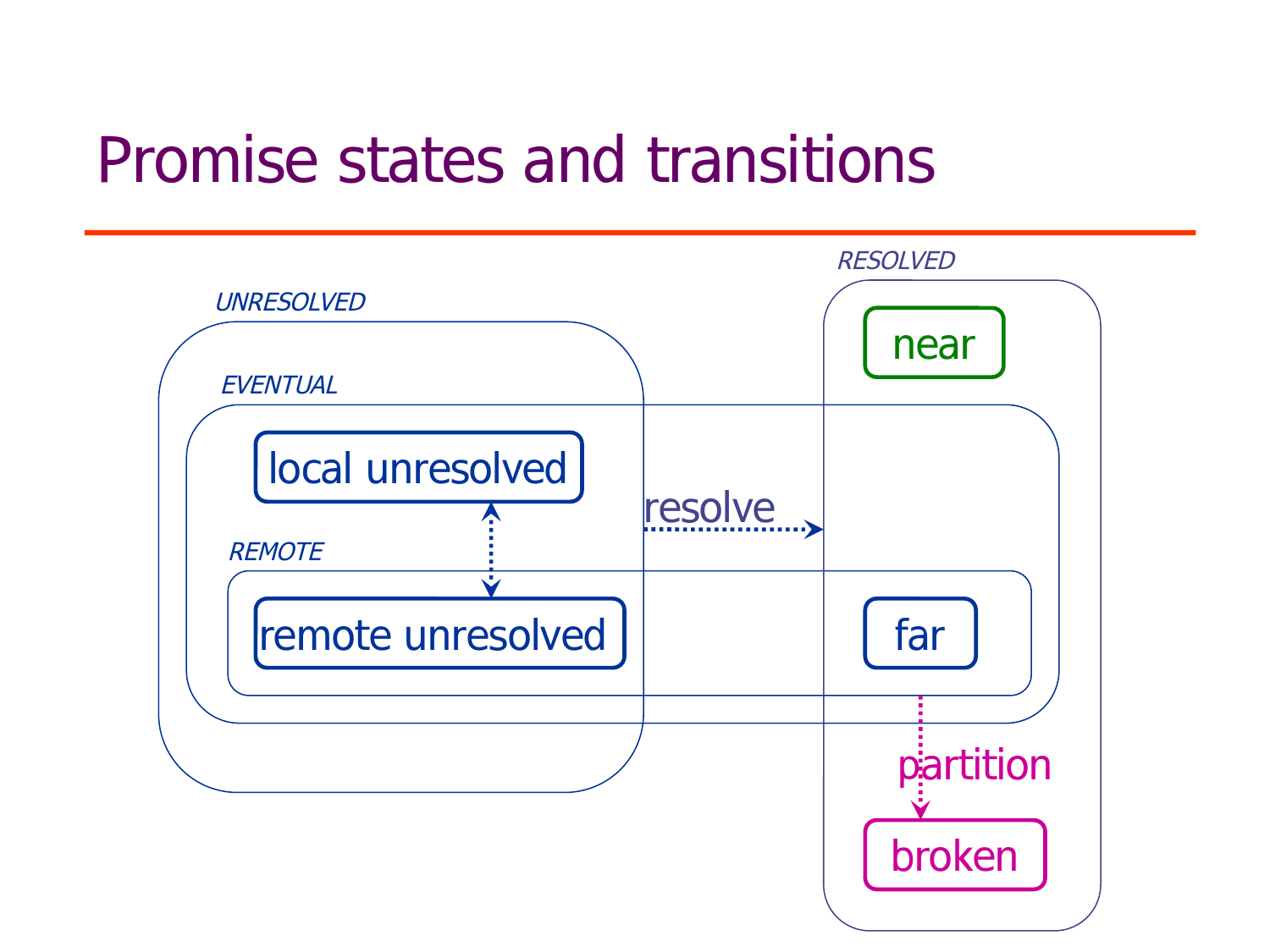

# Promise states and transitions
RESOLVED
UNRESOLVED

near

EVENTUAL

local unresolved
resolve

REMOTE

remote unresolved
far

partition
broken